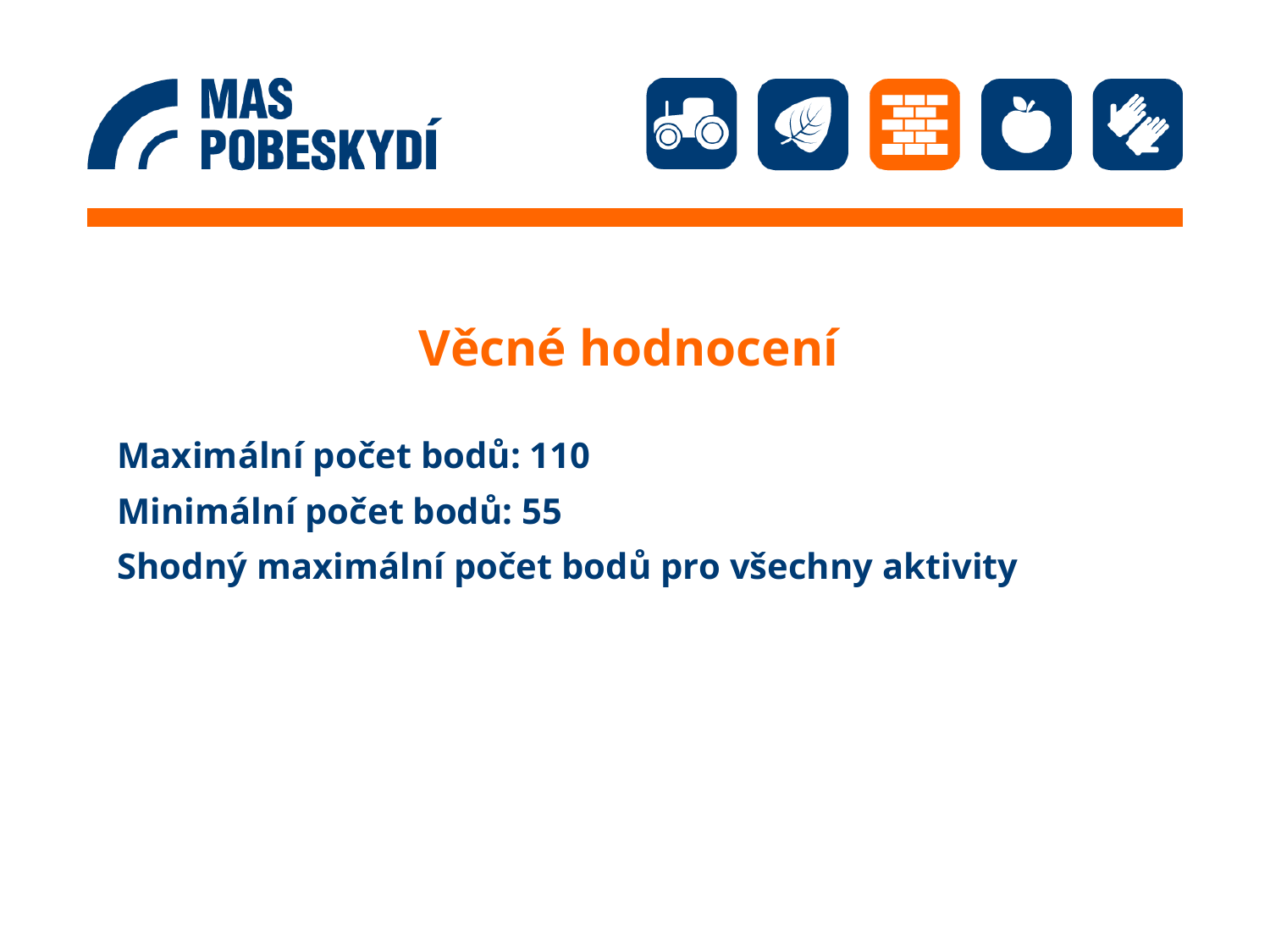

# Věcné hodnocení

Maximální počet bodů: 110
Minimální počet bodů: 55
Shodný maximální počet bodů pro všechny aktivity